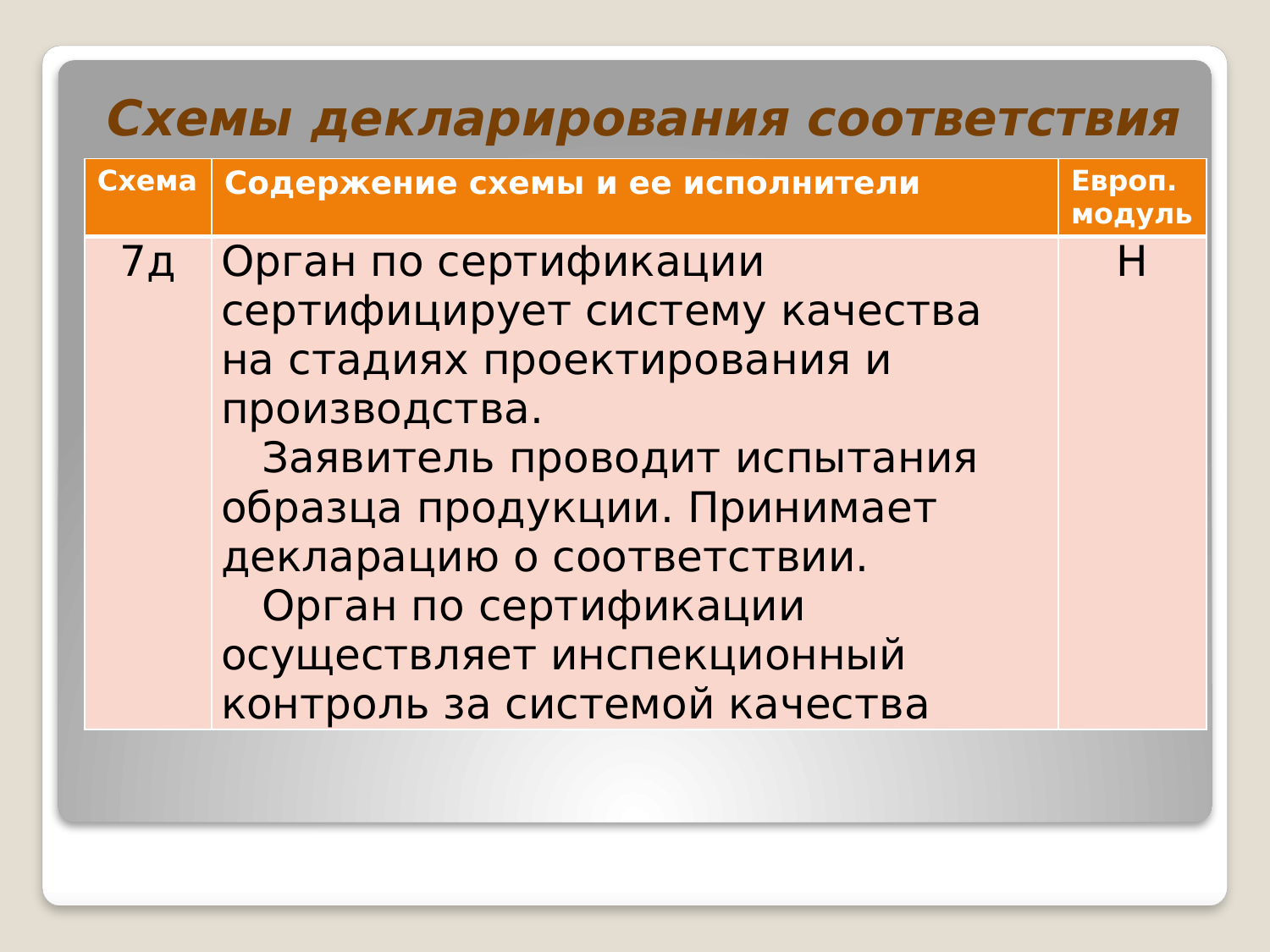

Схемы декларирования соответствия

| Схема | Содержение схемы и ее исполнители | Европ. модуль |
| --- | --- | --- |
| 7д | Орган по сертификации сертифицирует систему качества на стадиях проектирования и производства. Заявитель проводит испытания образца продукции. Принимает декларацию о соответствии. Орган по сертификации осуществляет инспекционный контроль за системой качества | H |